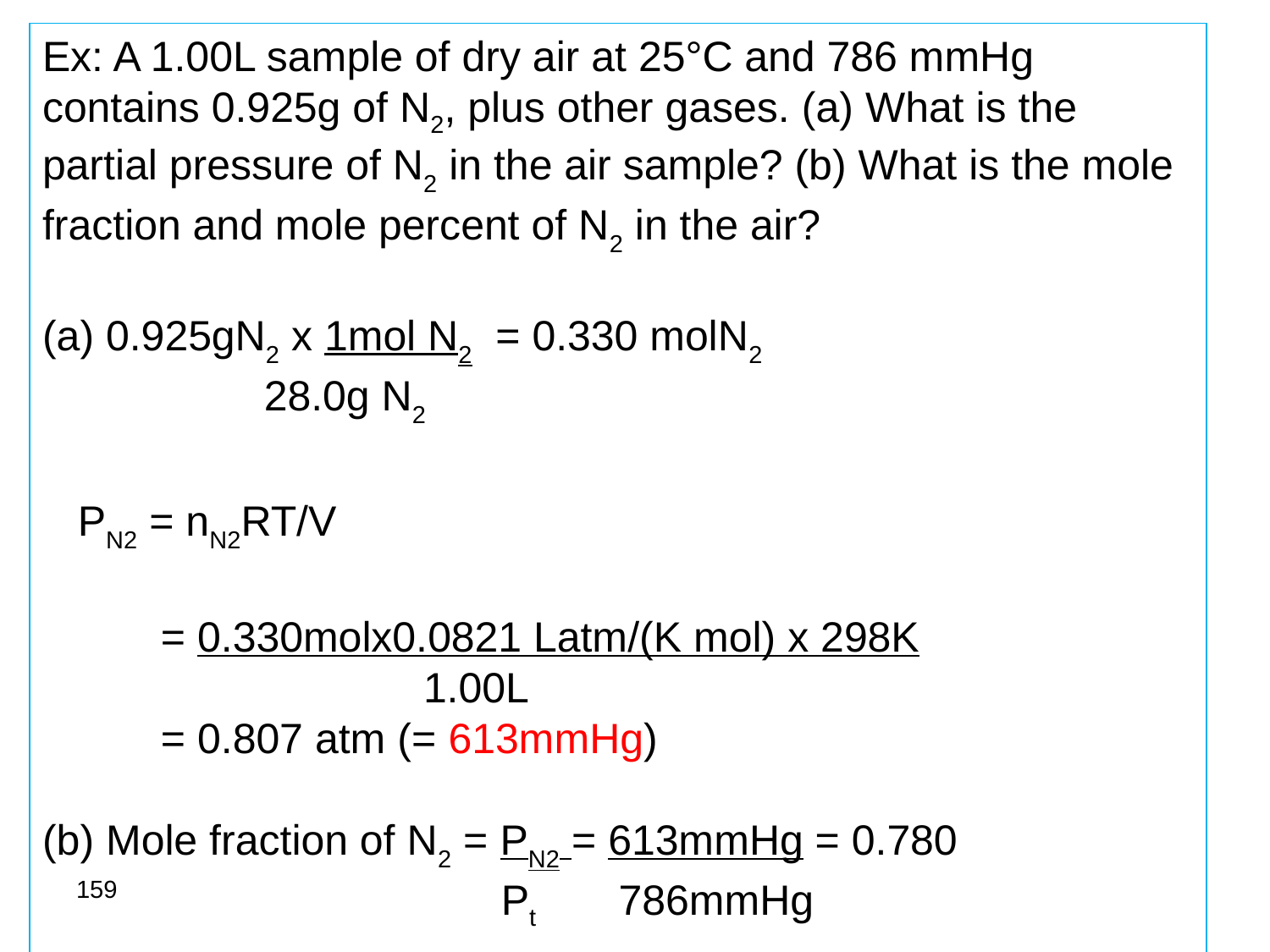

Ex: A 1.00L sample of dry air at 25°C and 786 mmHg contains 0.925g of N2, plus other gases. (a) What is the partial pressure of N2 in the air sample? (b) What is the mole fraction and mole percent of N2 in the air?

(a) 0.925gN2 x 1mol N2  = 0.330 molN2
	        28.0g N2

   PN2 = nN2RT/V

          = 0.330molx0.0821 Latm/(K mol) x 298K
			1.00L
          = 0.807 atm (= 613mmHg)

(b) Mole fraction of N2 = PN2 = 613mmHg = 0.780
	                            Pt       786mmHg

              Air contains 78.0% n/n (mole percent) of N2
159